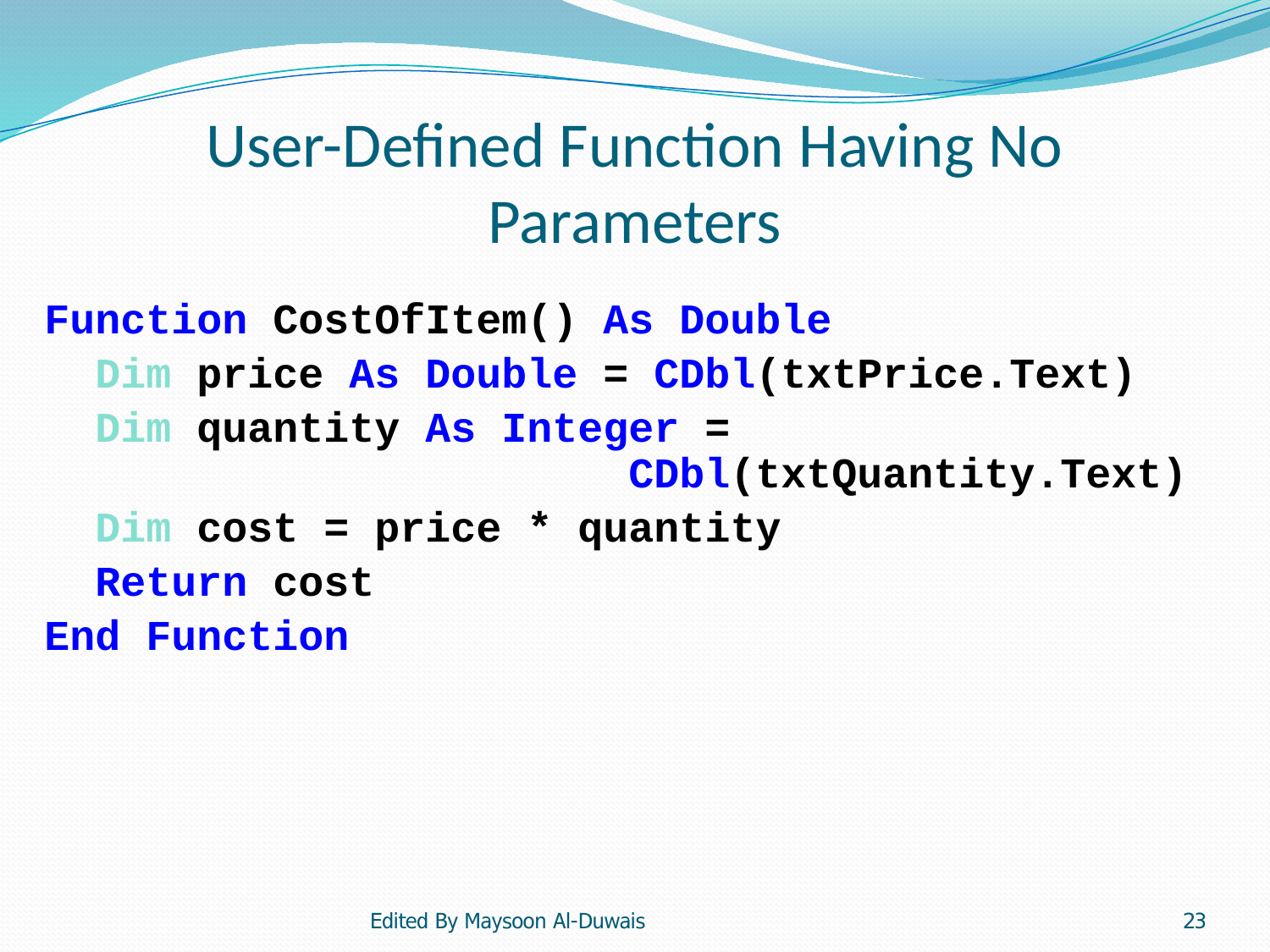

# User-Defined Function Having No Parameters
Function CostOfItem() As Double
  Dim price As Double = CDbl(txtPrice.Text)
  Dim quantity As Integer =
                       CDbl(txtQuantity.Text)
  Dim cost = price * quantity
  Return cost
End Function
Edited By Maysoon Al-Duwais
23